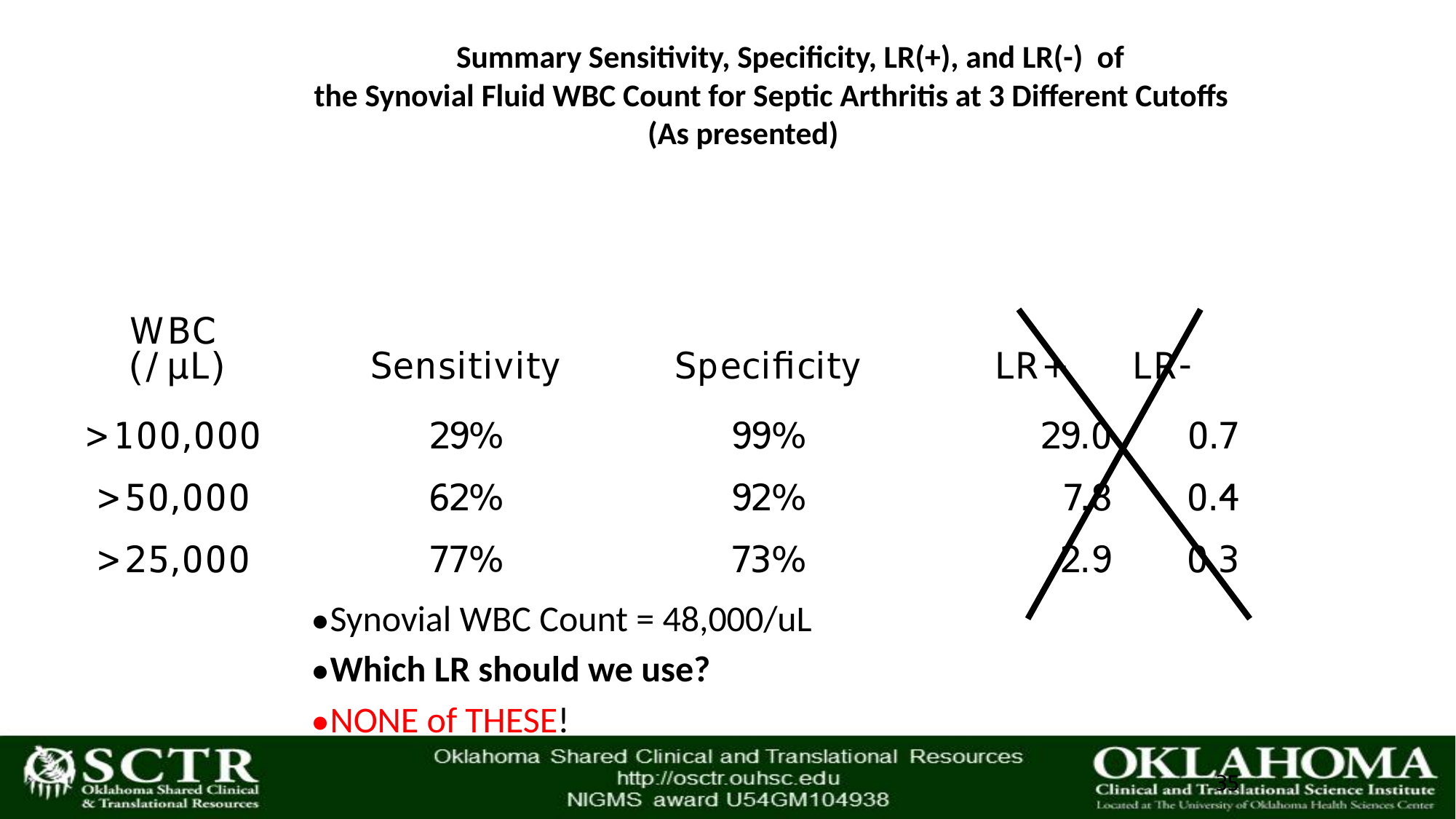

Summary Sensitivity, Specificity, LR(+), and LR(-)  of
        the Synovial Fluid WBC Count for Septic Arthritis at 3 Different Cutoffs
(As presented)
|  |  |  |  |  |  |
| --- | --- | --- | --- | --- | --- |
| WBC (/µL) | Sensitivity | Specificity |  | LR+ | LR- |
| >100,000 | 29% | 99% |  | 29.0 | 0.7 |
| >50,000 | 62% | 92% |  | 7.8 | 0.4 |
| >25,000 | 77% | 73% |  | 2.9 | 0.3 |

•Synovial WBC Count = 48,000/uL
•Which LR should we use?
•NONE of THESE!
35